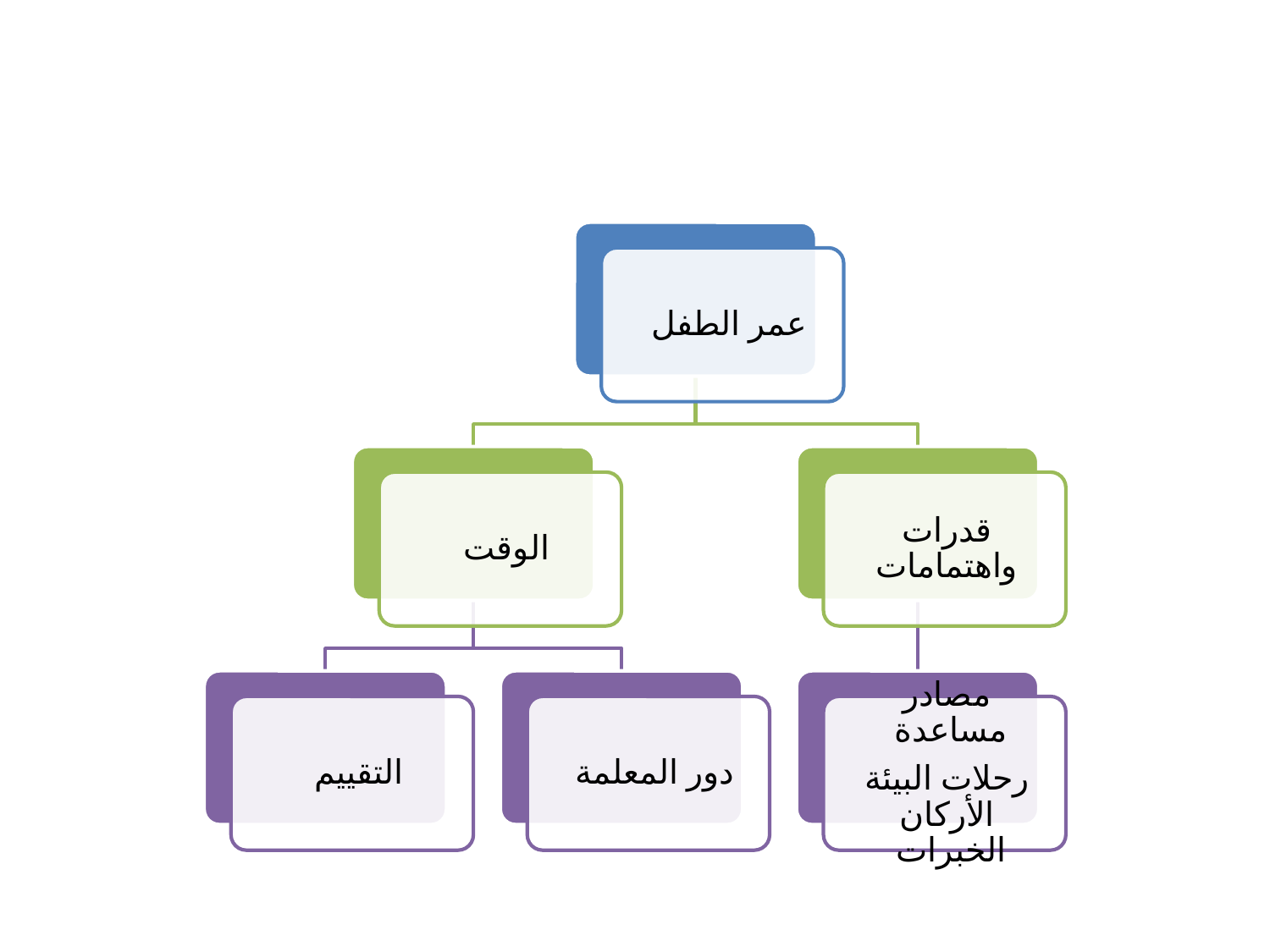

#
عمر الطفل
الوقت
التقييم
دور المعلمة
قدرات واهتمامات
مصادر مساعدة
رحلات البيئة الأركان الخبرات